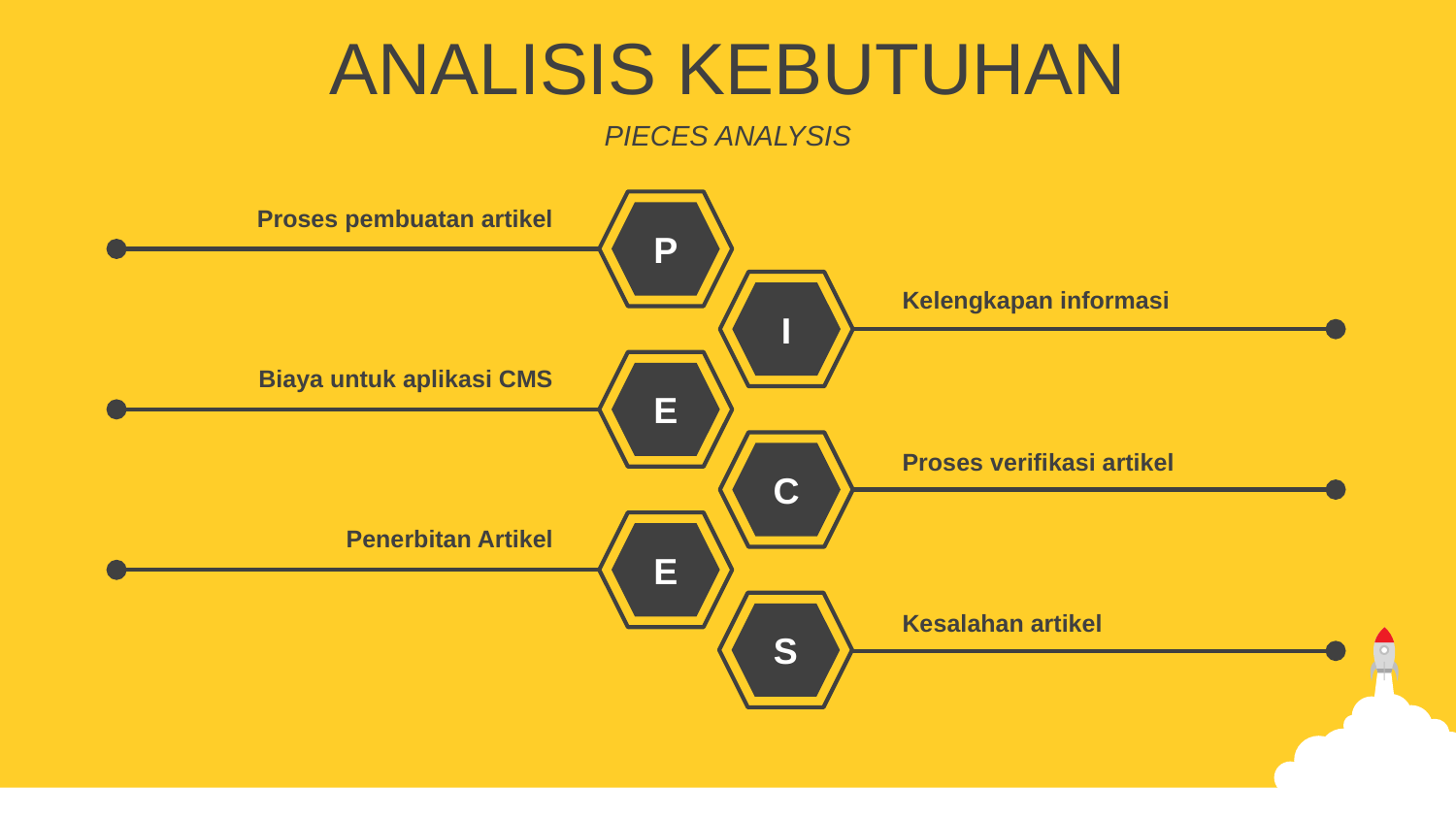

ANALISIS KEBUTUHAN
PIECES ANALYSIS

P
Proses pembuatan artikel

I
Kelengkapan informasi

E
Biaya untuk aplikasi CMS

C
Proses verifikasi artikel

E
Penerbitan Artikel

S
Kesalahan artikel